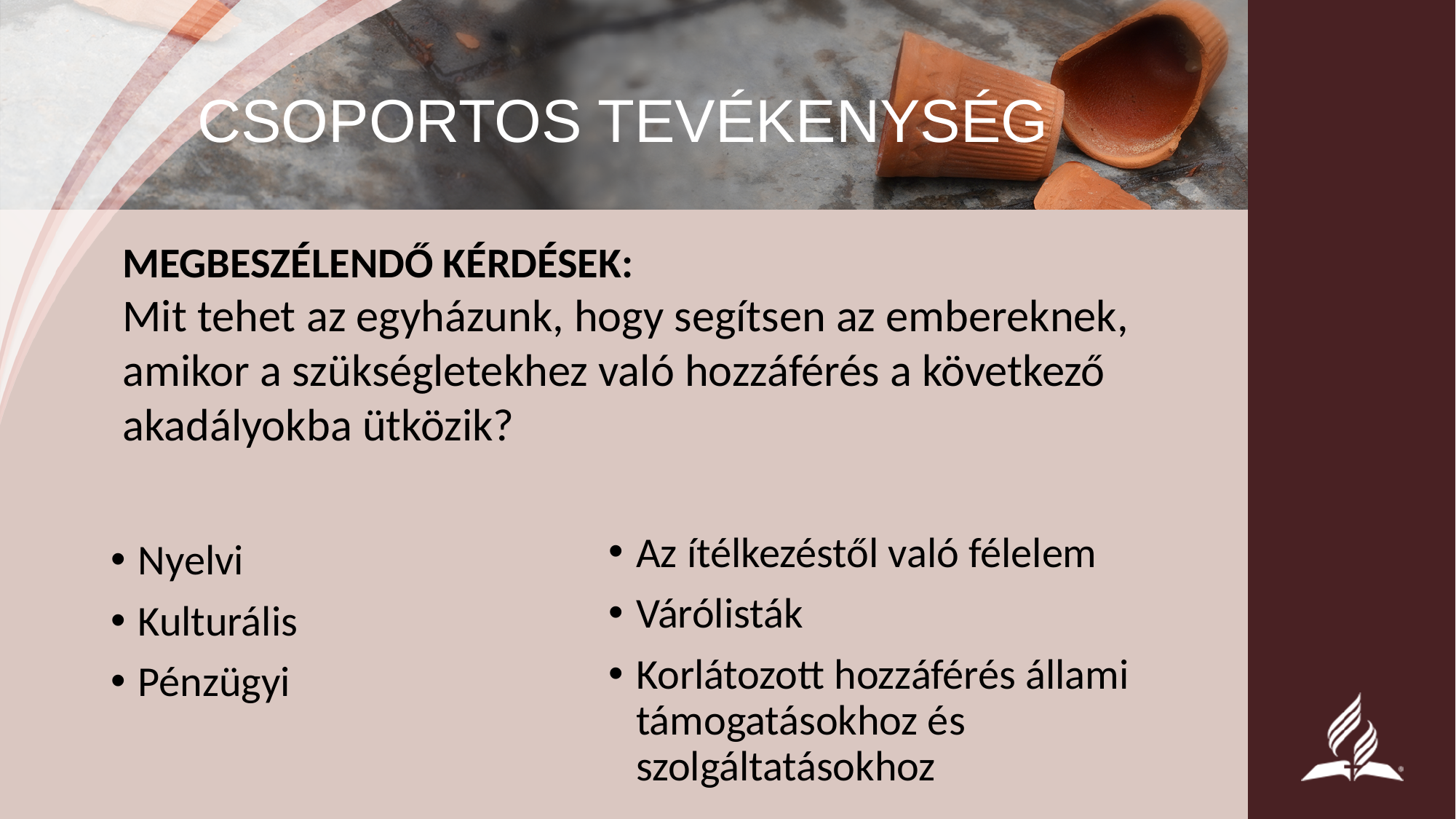

# CSOPORTOS TEVÉKENYSÉG
MEGBESZÉLENDŐ KÉRDÉSEK:
Mit tehet az egyházunk, hogy segítsen az embereknek, amikor a szükségletekhez való hozzáférés a következő akadályokba ütközik?

Az ítélkezéstől való félelem
Várólisták
Korlátozott hozzáférés állami támogatásokhoz és szolgáltatásokhoz

Nyelvi
Kulturális
Pénzügyi